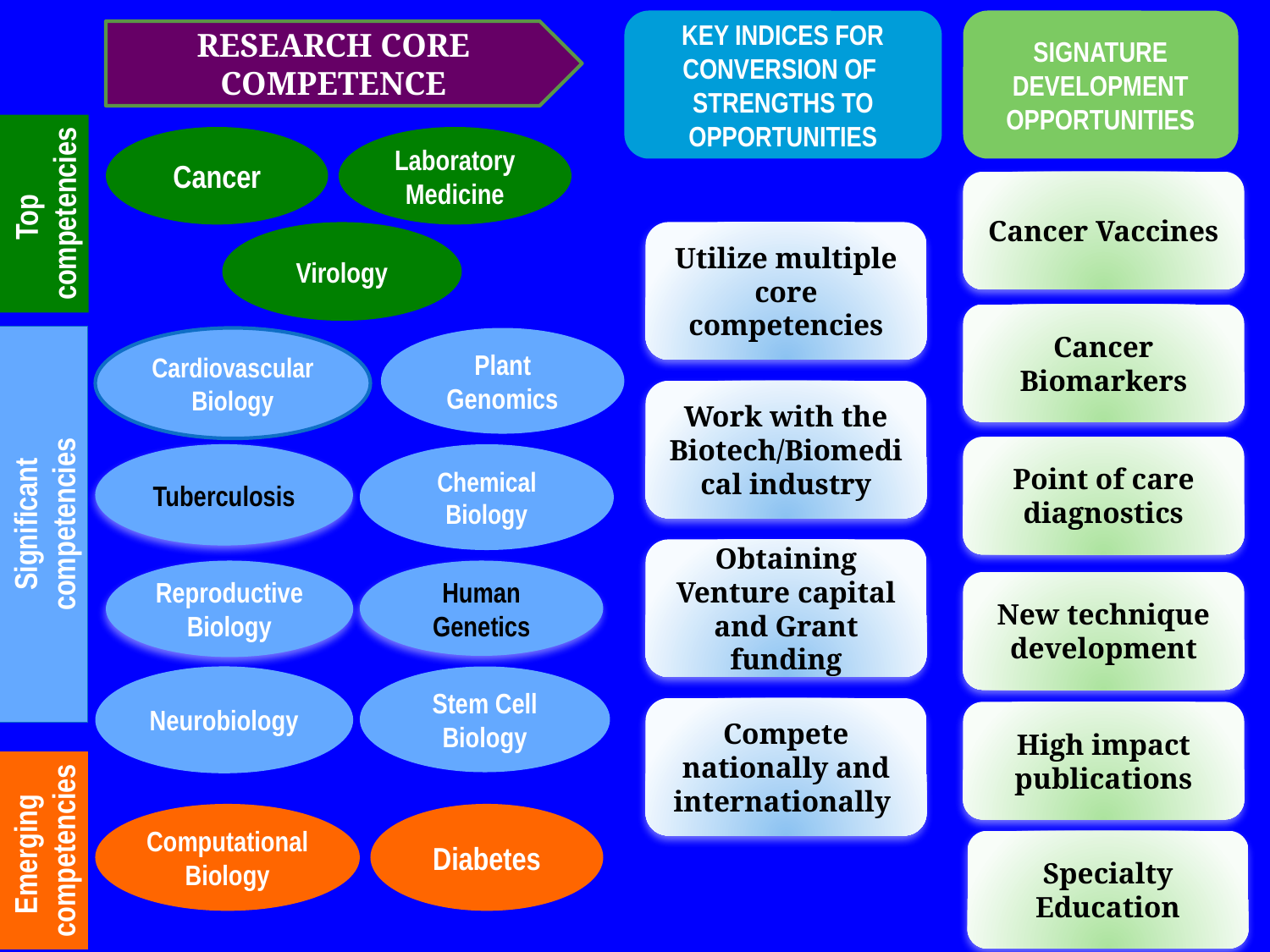

KEY INDICES FOR CONVERSION OF  STRENGTHS TO OPPORTUNITIES
SIGNATURE DEVELOPMENT OPPORTUNITIES
RESEARCH CORE COMPETENCE
Cancer
Laboratory Medicine
Top
competencies
Cancer Vaccines
Virology
Utilize multiple core competencies
Cancer Biomarkers
Cardiovascular Biology
Plant Genomics
Work with the Biotech/Biomedical industry
Point of care diagnostics
Tuberculosis
Chemical Biology
Significant
competencies
Obtaining Venture capital and Grant funding
Reproductive Biology
Human Genetics
New technique development
Neurobiology
Stem Cell Biology
Compete nationally and internationally
High impact publications
Computational Biology
Diabetes
Emerging
competencies
Specialty Education